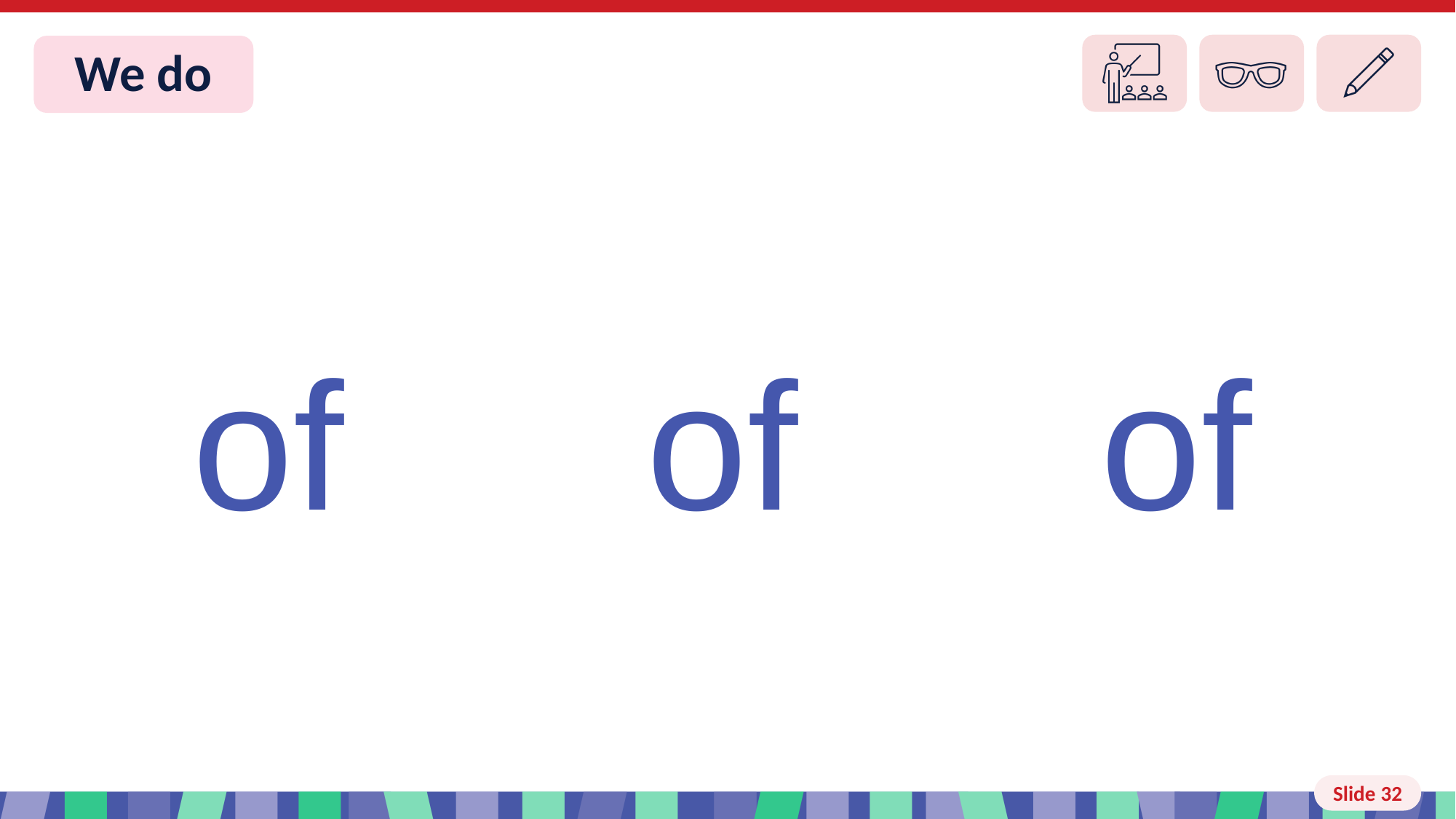

Slide 32 We do
of      of      of